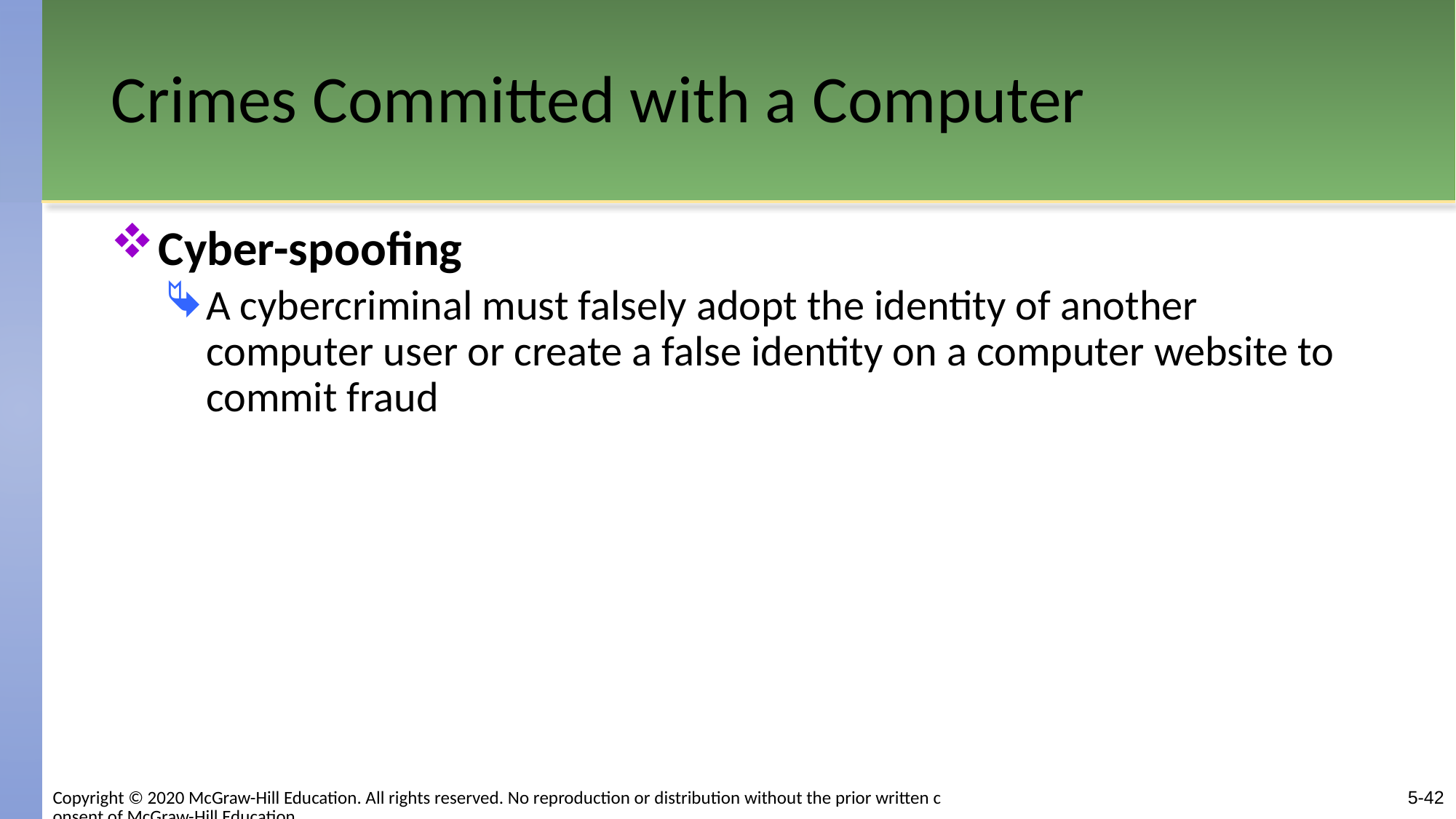

# Crimes Committed with a Computer
Cyber-spoofing
A cybercriminal must falsely adopt the identity of another computer user or create a false identity on a computer website to commit fraud

5-42
Copyright © 2020 McGraw-Hill Education. All rights reserved. No reproduction or distribution without the prior written consent of McGraw-Hill Education.